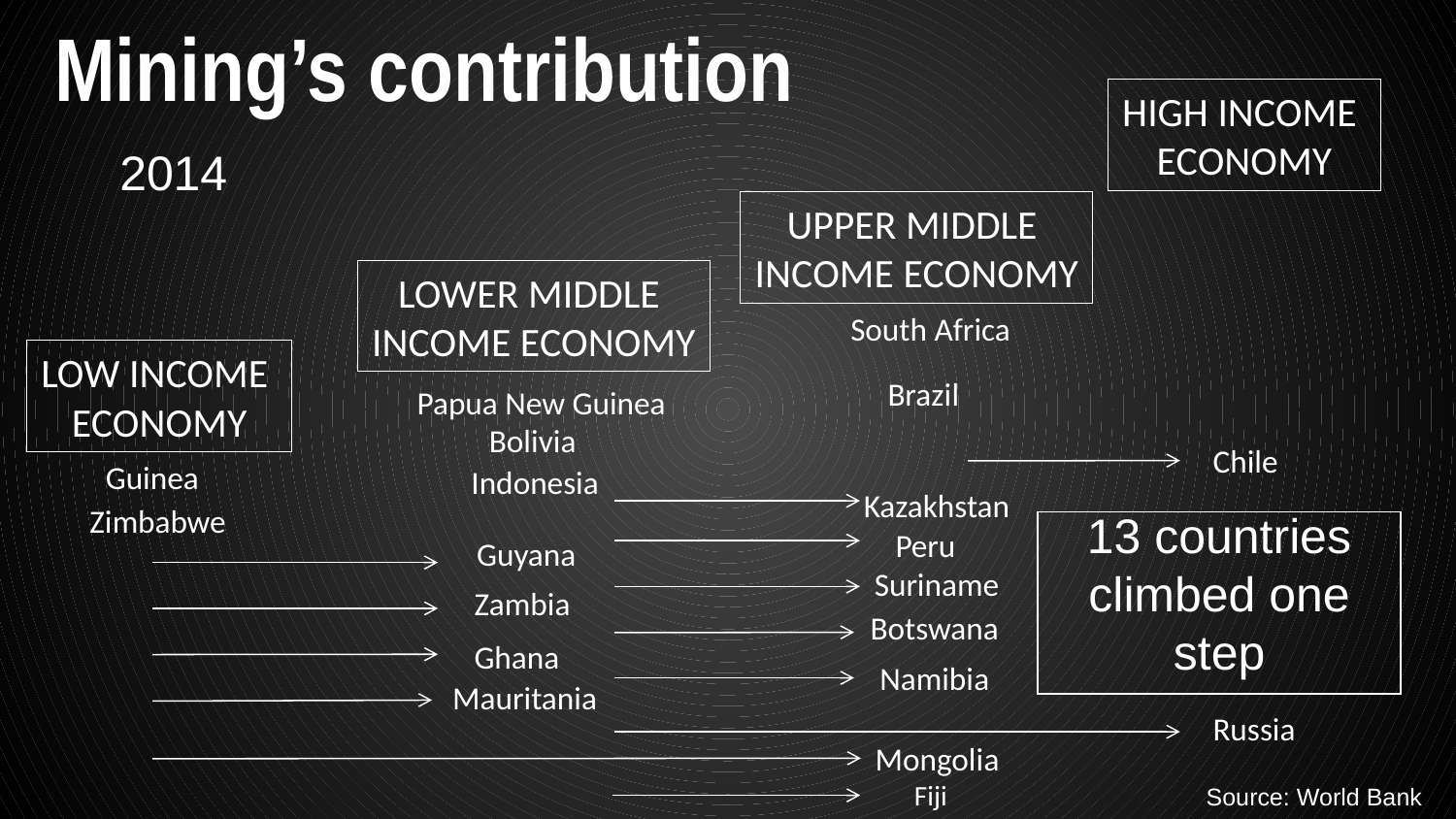

Mining’s contribution

HIGH INCOME
ECONOMY
# 2014
UPPER MIDDLE
INCOME ECONOMY
LOWER MIDDLE
INCOME ECONOMY
South Africa
LOW INCOME
ECONOMY
Brazil
Papua New Guinea
Bolivia
Chile
Guinea
Indonesia
Kazakhstan
Zimbabwe
13 countries climbed one step
Peru
Guyana
Suriname
Zambia
Botswana
Ghana
Namibia
Mauritania
Russia
Mongolia
Fiji
Source: World Bank